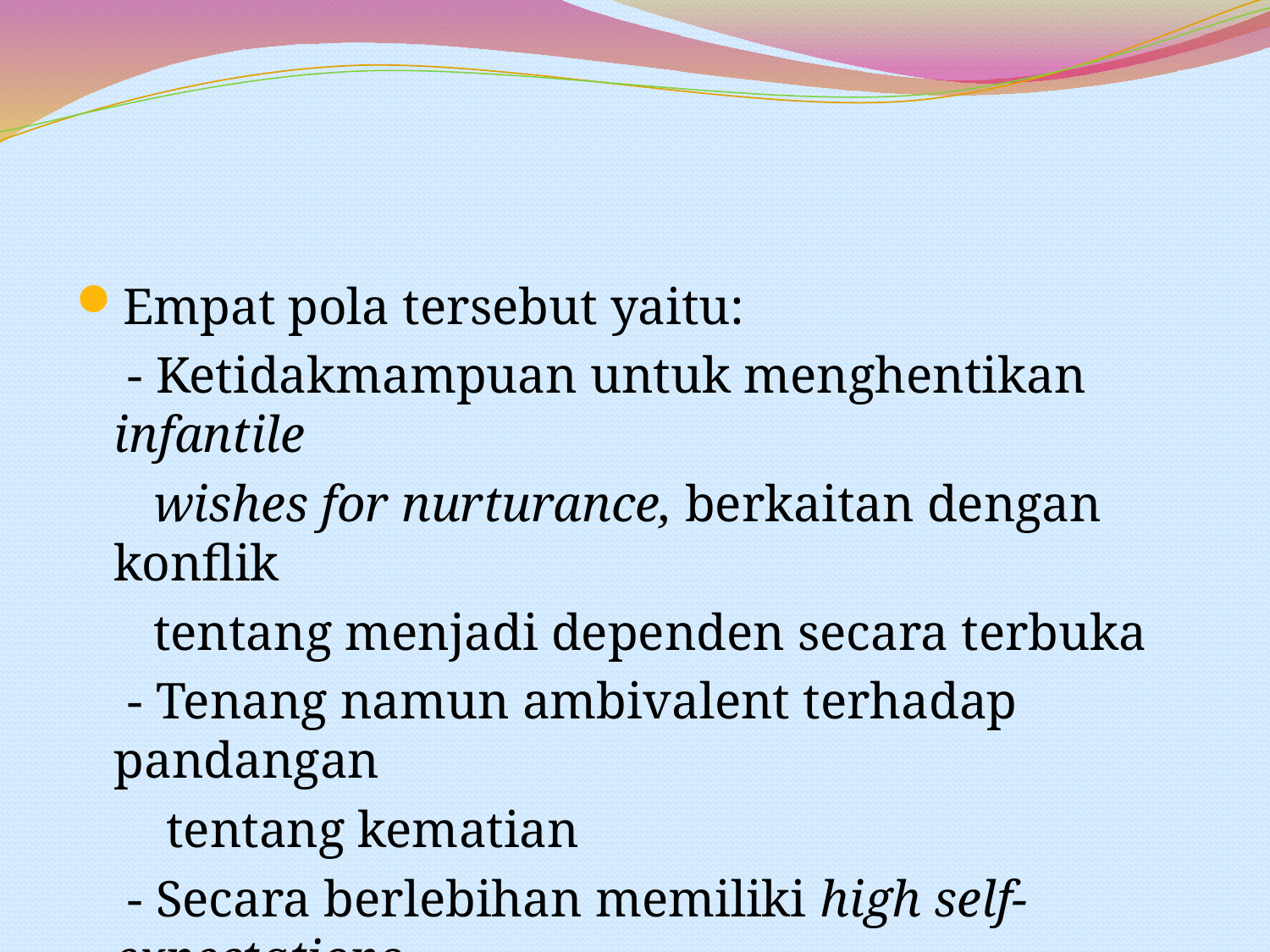

#
Empat pola tersebut yaitu:
    - Ketidakmampuan untuk menghentikan infantile
      wishes for nurturance, berkaitan dengan konflik
      tentang menjadi dependen secara terbuka
    - Tenang namun ambivalent terhadap pandangan
       tentang kematian
    - Secara berlebihan memiliki high self-expectations
    - Diatas kontrol afek, terutama agresi